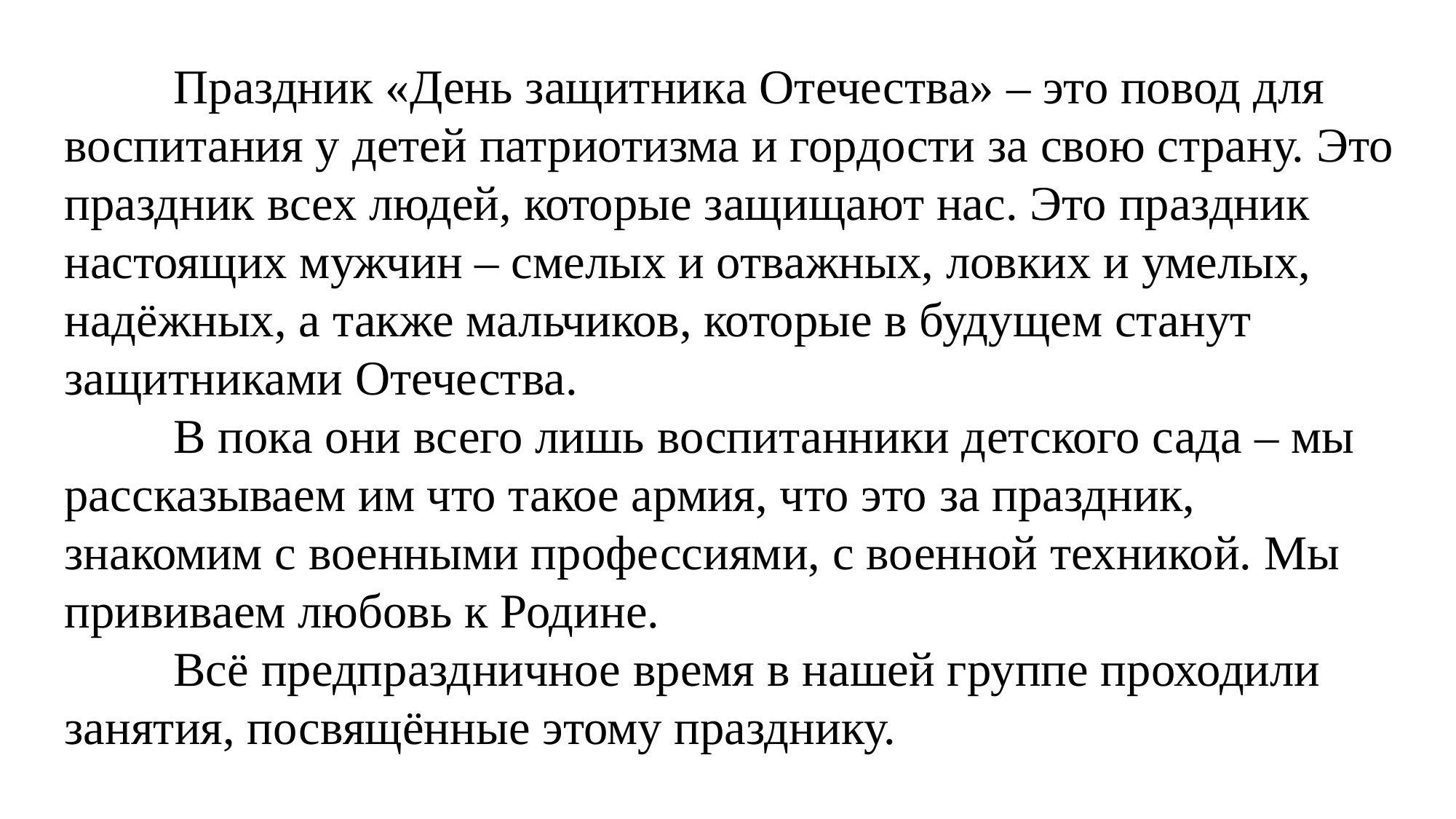

Праздник «День защитника Отечества» – это повод для воспитания у детей патриотизма и гордости за свою страну. Это праздник всех людей, которые защищают нас. Это праздник настоящих мужчин – смелых и отважных, ловких и умелых, надёжных, а также мальчиков, которые в будущем станут защитниками Отечества.
	В пока они всего лишь воспитанники детского сада – мы рассказываем им что такое армия, что это за праздник, знакомим с военными профессиями, с военной техникой. Мы прививаем любовь к Родине.
	Всё предпраздничное время в нашей группе проходили занятия, посвящённые этому празднику.